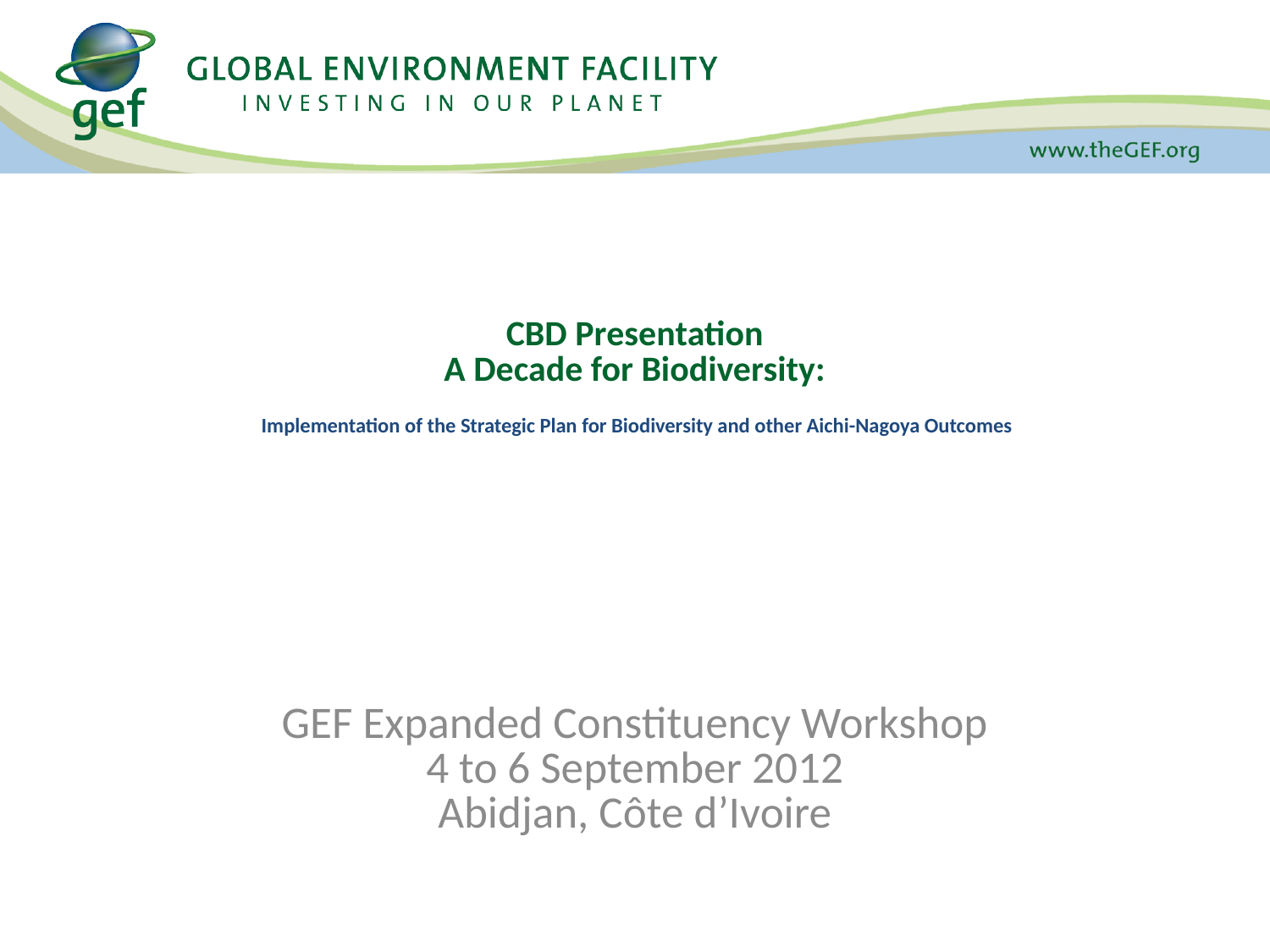

# CBD Presentation A Decade for Biodiversity: Implementation of the Strategic Plan for Biodiversity and other Aichi-Nagoya Outcomes
GEF Expanded Constituency Workshop
4 to 6 September 2012
Abidjan, Côte d’Ivoire